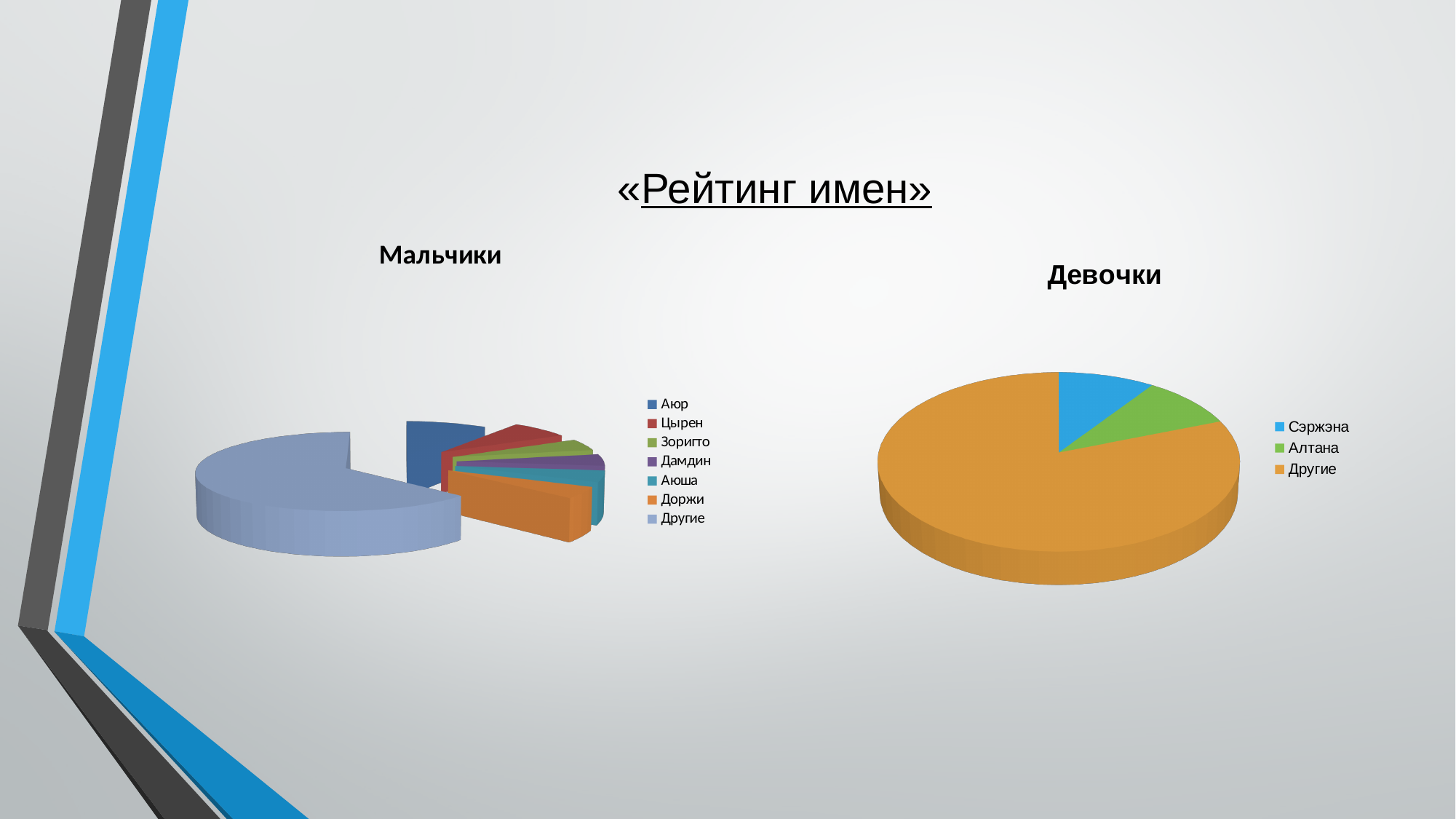

# «Рейтинг имен»

[unsupported chart]

[unsupported chart]